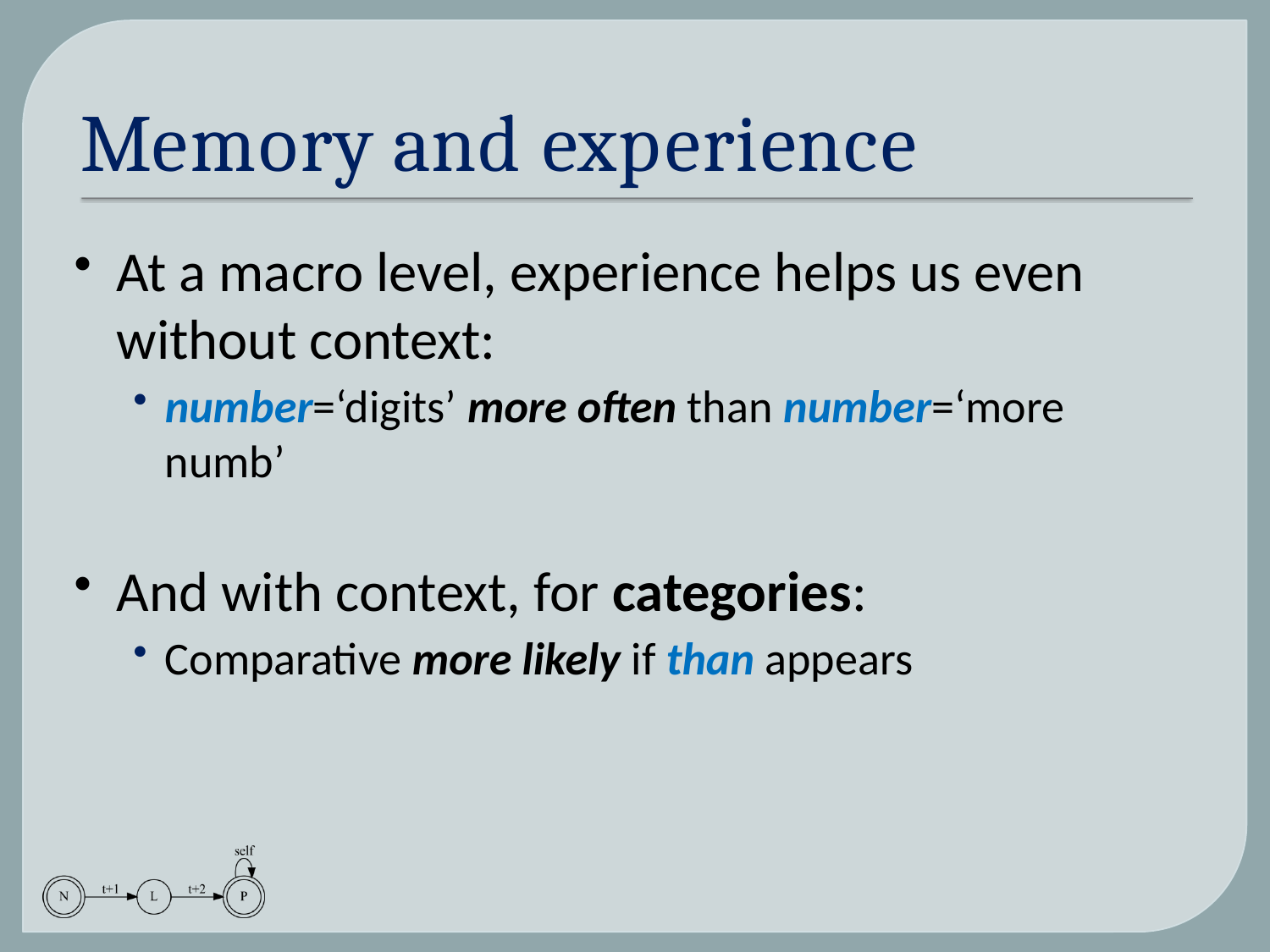

# Memory and experience
At a macro level, experience helps us even without context:
number=‘digits’ more often than number=‘more numb’

And with context, for categories:
Comparative more likely if than appears